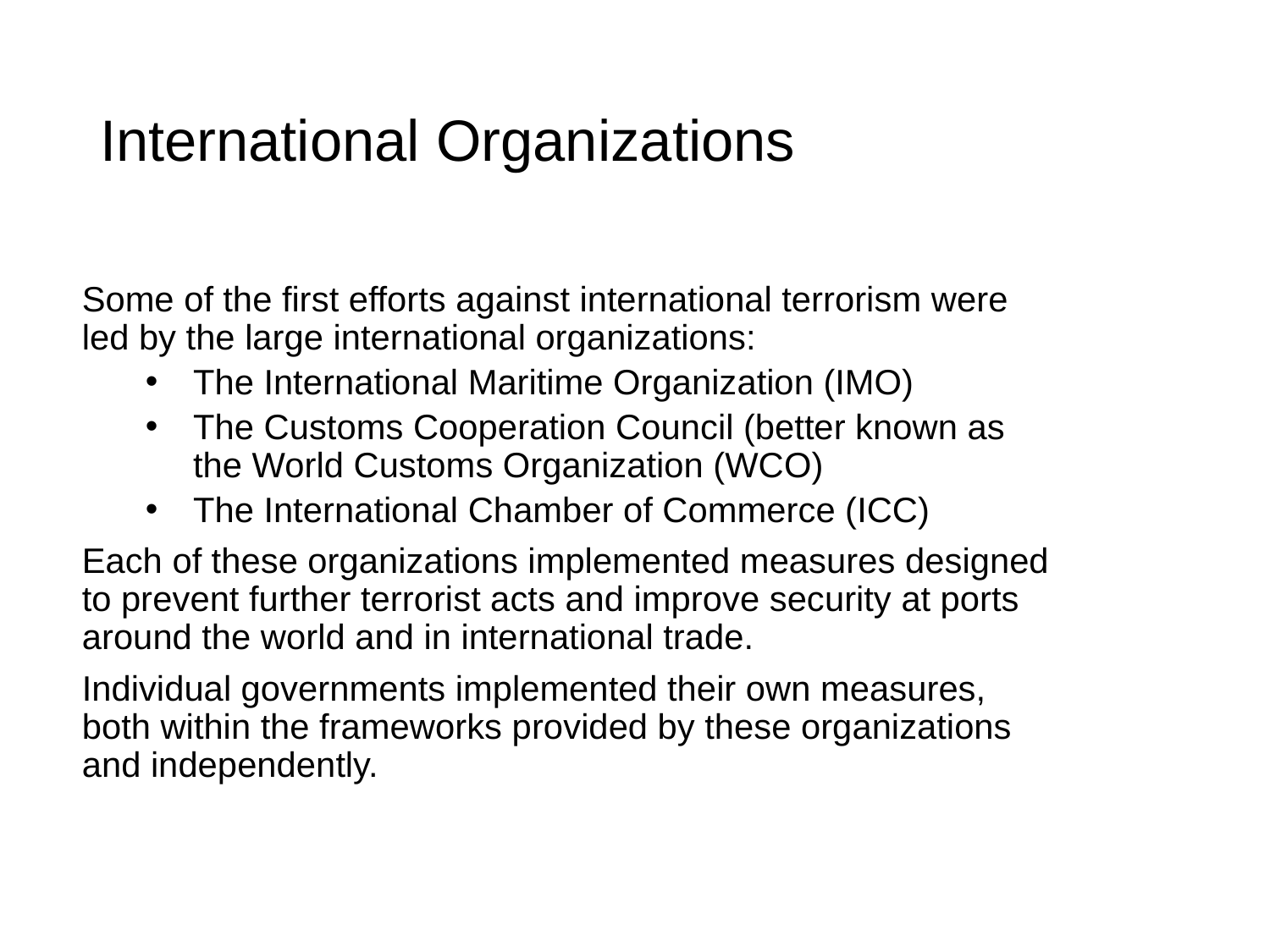

# International Organizations
Some of the first efforts against international terrorism were led by the large international organizations:
The International Maritime Organization (IMO)
The Customs Cooperation Council (better known as the World Customs Organization (WCO)
The International Chamber of Commerce (ICC)
Each of these organizations implemented measures designed to prevent further terrorist acts and improve security at ports around the world and in international trade.
Individual governments implemented their own measures, both within the frameworks provided by these organizations and independently.